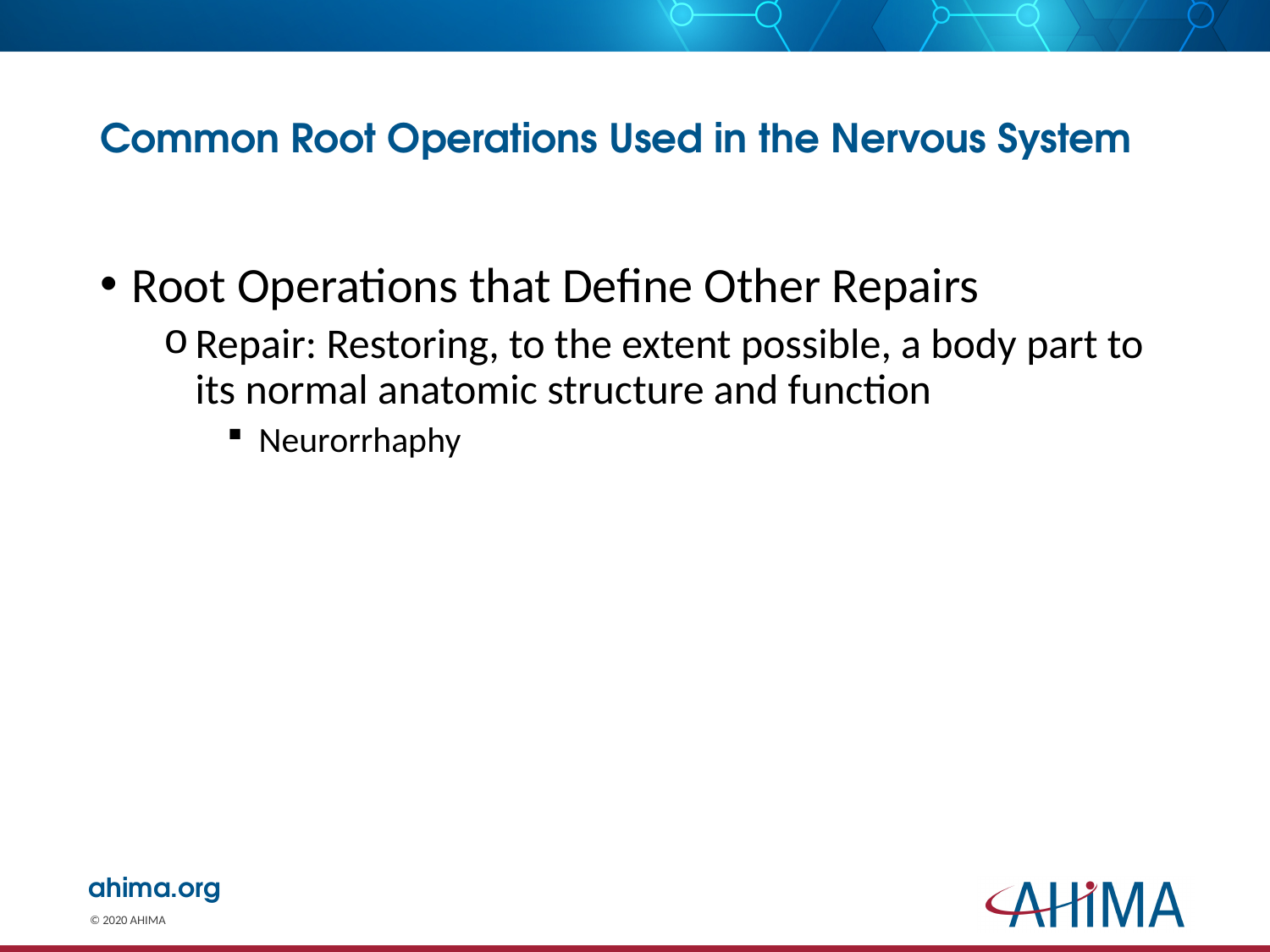

# Common Root Operations Used in the Nervous System
Root Operations that Define Other Repairs
Repair: Restoring, to the extent possible, a body part to its normal anatomic structure and function
Neurorrhaphy